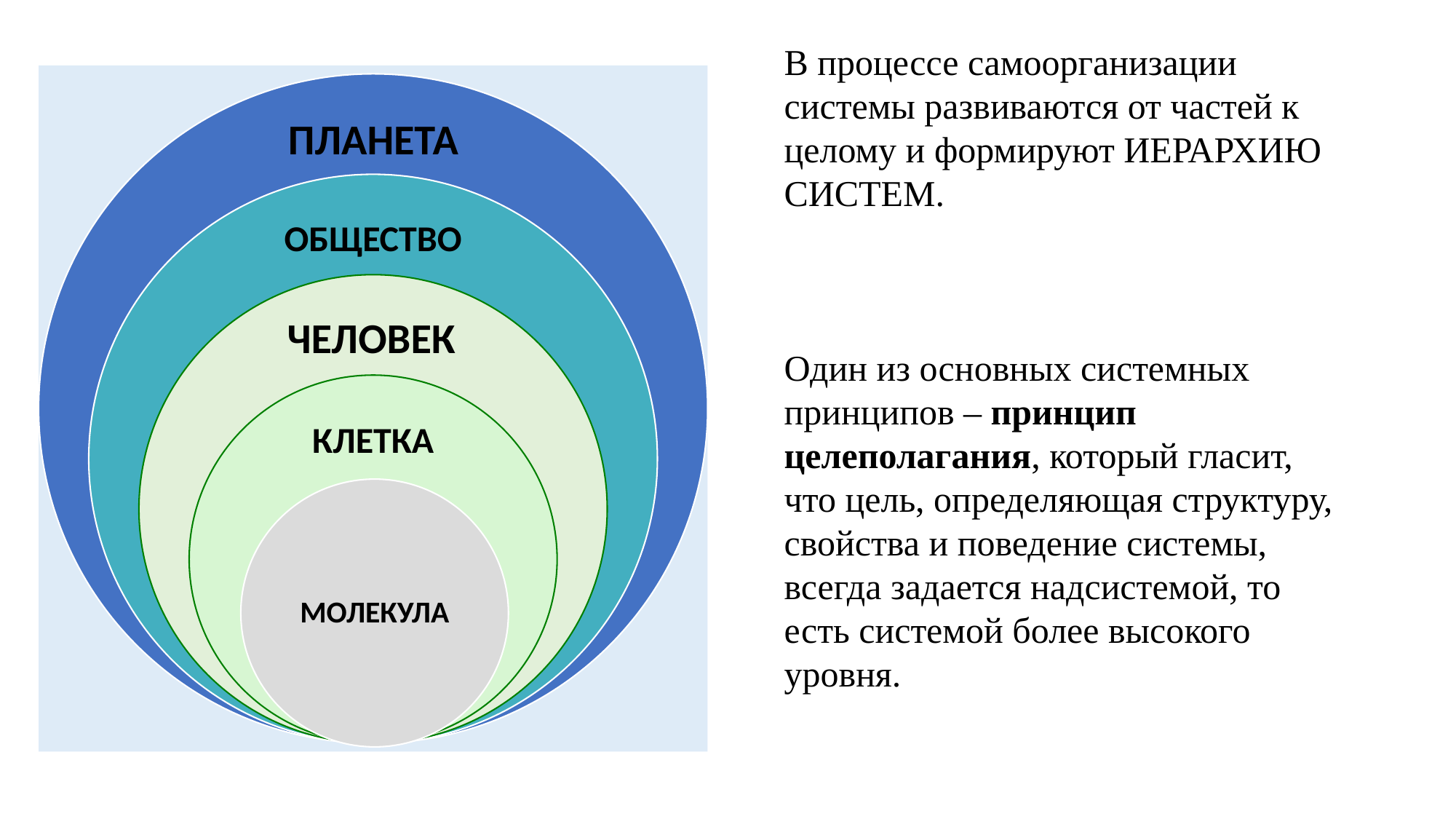

В процессе самоорганизации системы развиваются от частей к целому и формируют ИЕРАРХИЮ СИСТЕМ.

Один из основных системных принципов – принцип целеполагания, который гласит, что цель, определяющая структуру, свойства и поведение системы, всегда задается надсистемой, то есть системой более высокого уровня.

ПЛАНЕТА
ОБЩЕСТВО
ЧЕЛОВЕК
КЛЕТКА
МОЛЕКУЛА